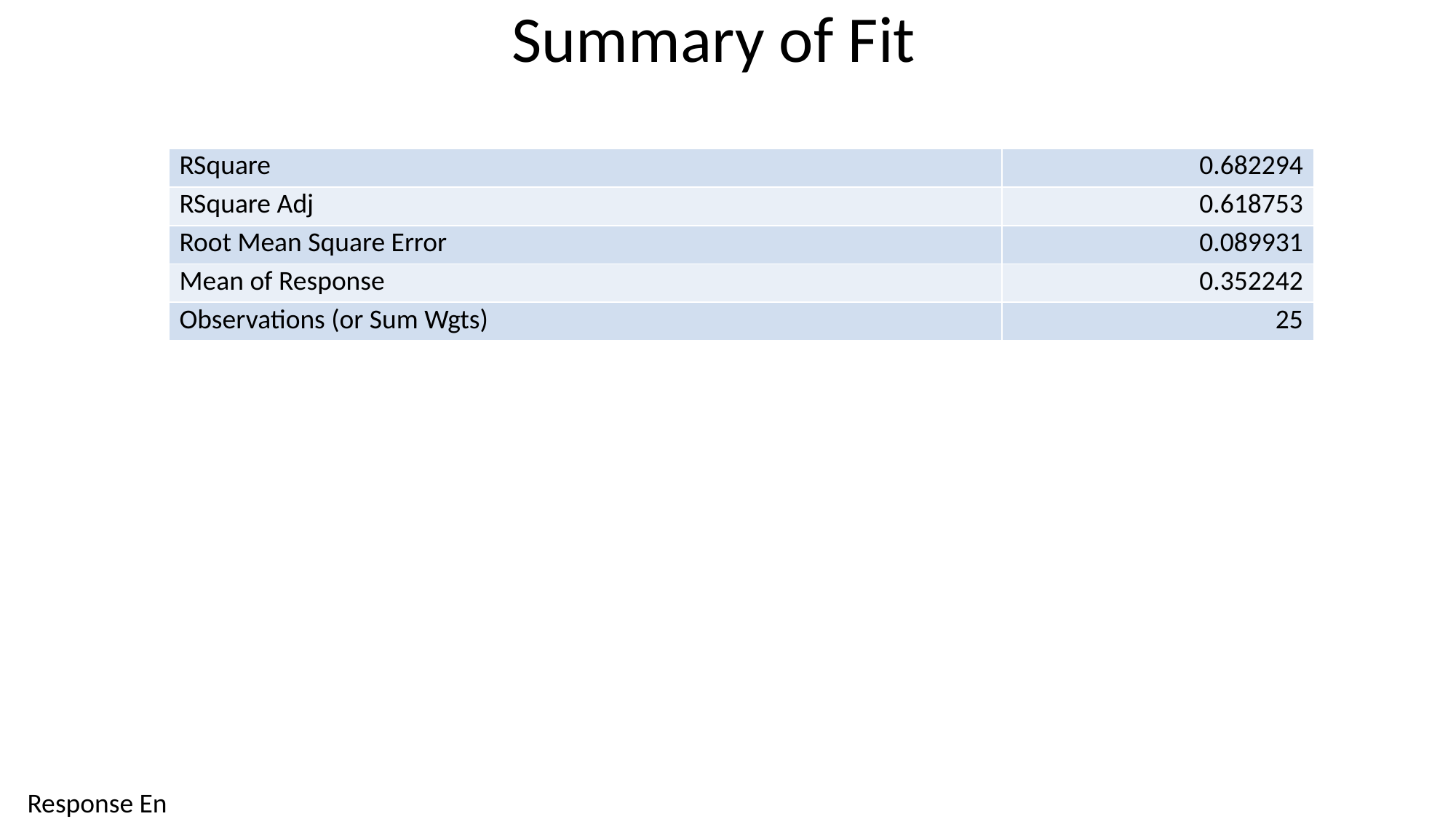

# Summary of Fit
| RSquare | 0.682294 |
| --- | --- |
| RSquare Adj | 0.618753 |
| Root Mean Square Error | 0.089931 |
| Mean of Response | 0.352242 |
| Observations (or Sum Wgts) | 25 |
Response En